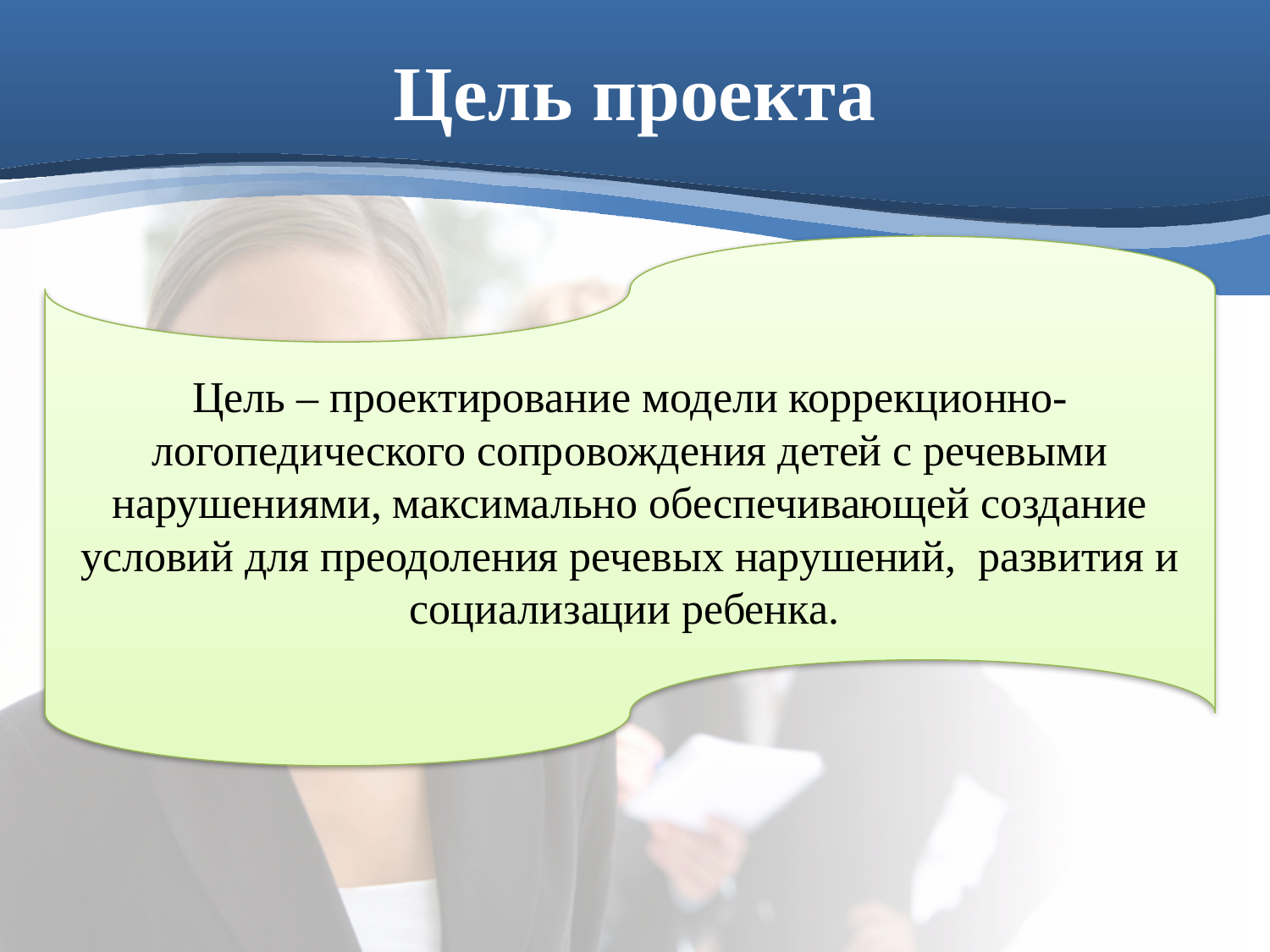

# Цель проекта
Цель – проектирование модели коррекционно-логопедического сопровождения детей с речевыми нарушениями, максимально обеспечивающей создание условий для преодоления речевых нарушений,  развития и социализации ребенка.